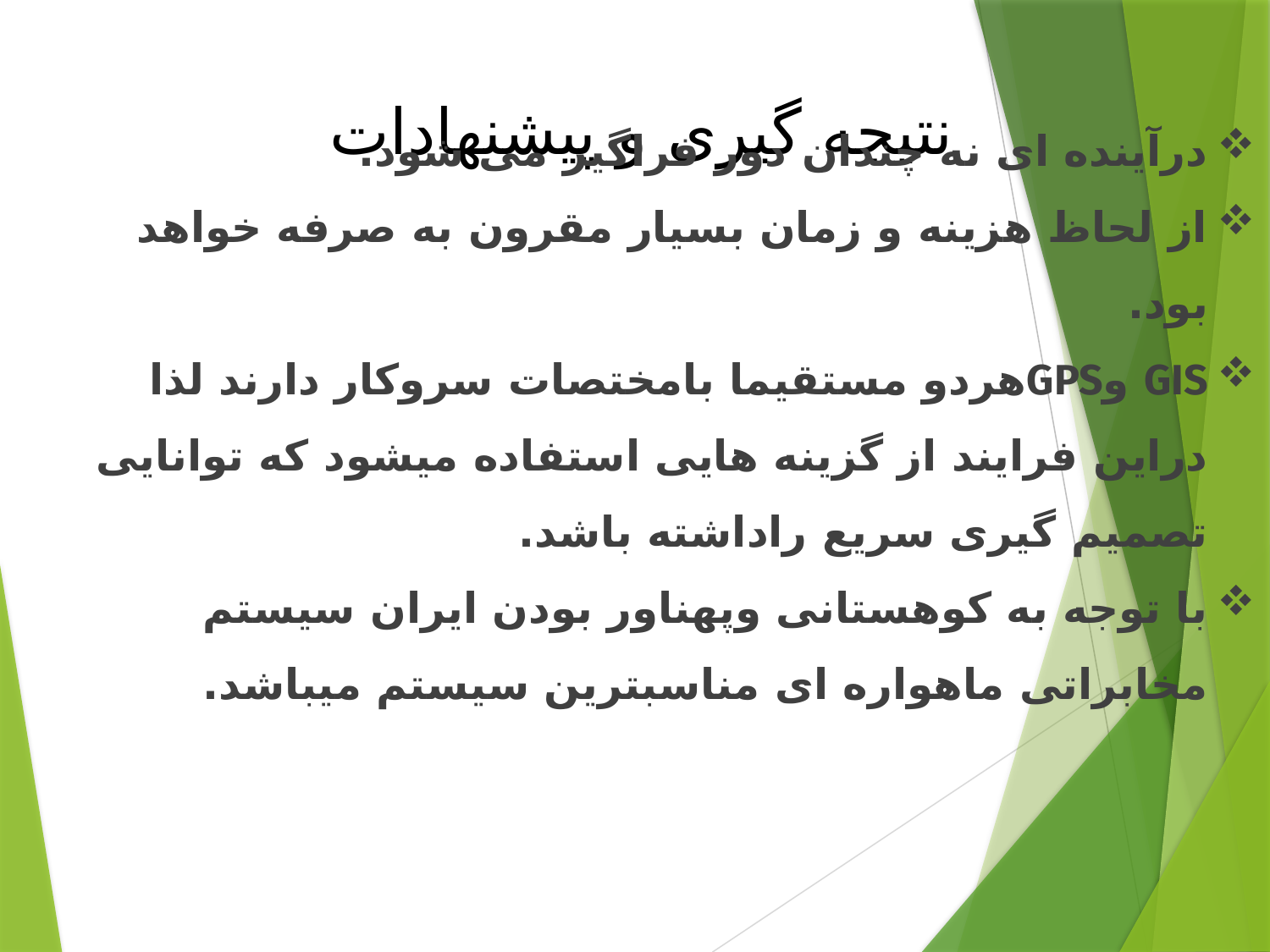

# نتیجه گیری و پیشنهادات
درآینده ای نه چندان دور فراگیر می شود.
از لحاظ هزینه و زمان بسیار مقرون به صرفه خواهد بود.
GIS وGPSهردو مستقیما بامختصات سروکار دارند لذا دراین فرایند از گزینه هایی استفاده میشود که توانایی تصمیم گیری سریع راداشته باشد.
با توجه به کوهستانی وپهناور بودن ایران سیستم مخابراتی ماهواره ای مناسبترین سیستم میباشد.